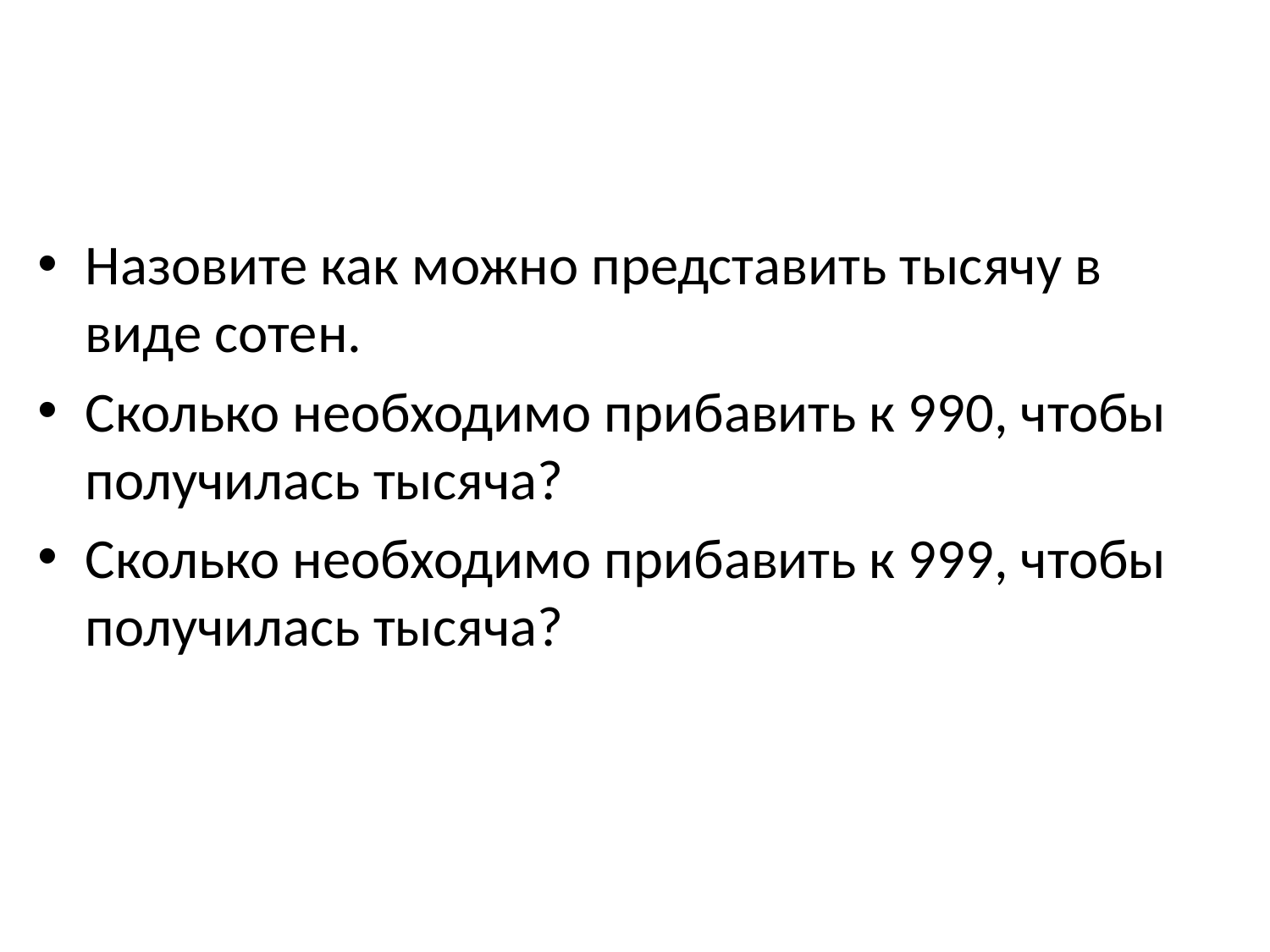

#
Назовите как можно представить тысячу в виде сотен.
Сколько необходимо прибавить к 990, чтобы получилась тысяча?
Сколько необходимо прибавить к 999, чтобы получилась тысяча?